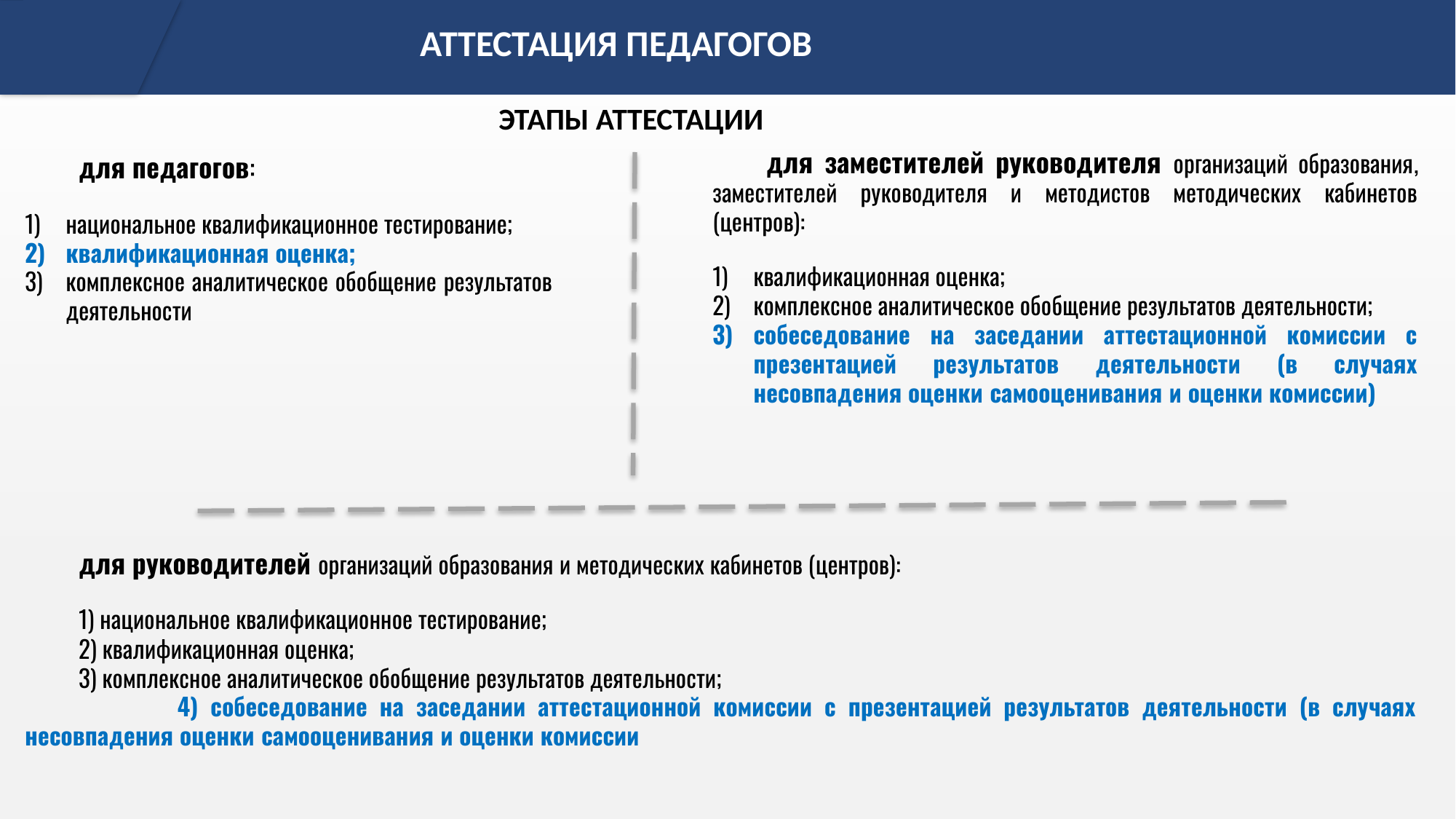

АТТЕСТАЦИЯ ПЕДАГОГОВ
ЭТАПЫ АТТЕСТАЦИИ
для заместителей руководителя организаций образования, заместителей руководителя и методистов методических кабинетов (центров):

квалификационная оценка;
комплексное аналитическое обобщение результатов деятельности;
собеседование на заседании аттестационной комиссии с презентацией результатов деятельности (в случаях несовпадения оценки самооценивания и оценки комиссии)
для педагогов:

национальное квалификационное тестирование;
квалификационная оценка;
комплексное аналитическое обобщение результатов деятельности
для руководителей организаций образования и методических кабинетов (центров):

1) национальное квалификационное тестирование;
2) квалификационная оценка;
3) комплексное аналитическое обобщение результатов деятельности;
        4) собеседование на заседании аттестационной комиссии с презентацией результатов деятельности (в случаях несовпадения оценки самооценивания и оценки комиссии